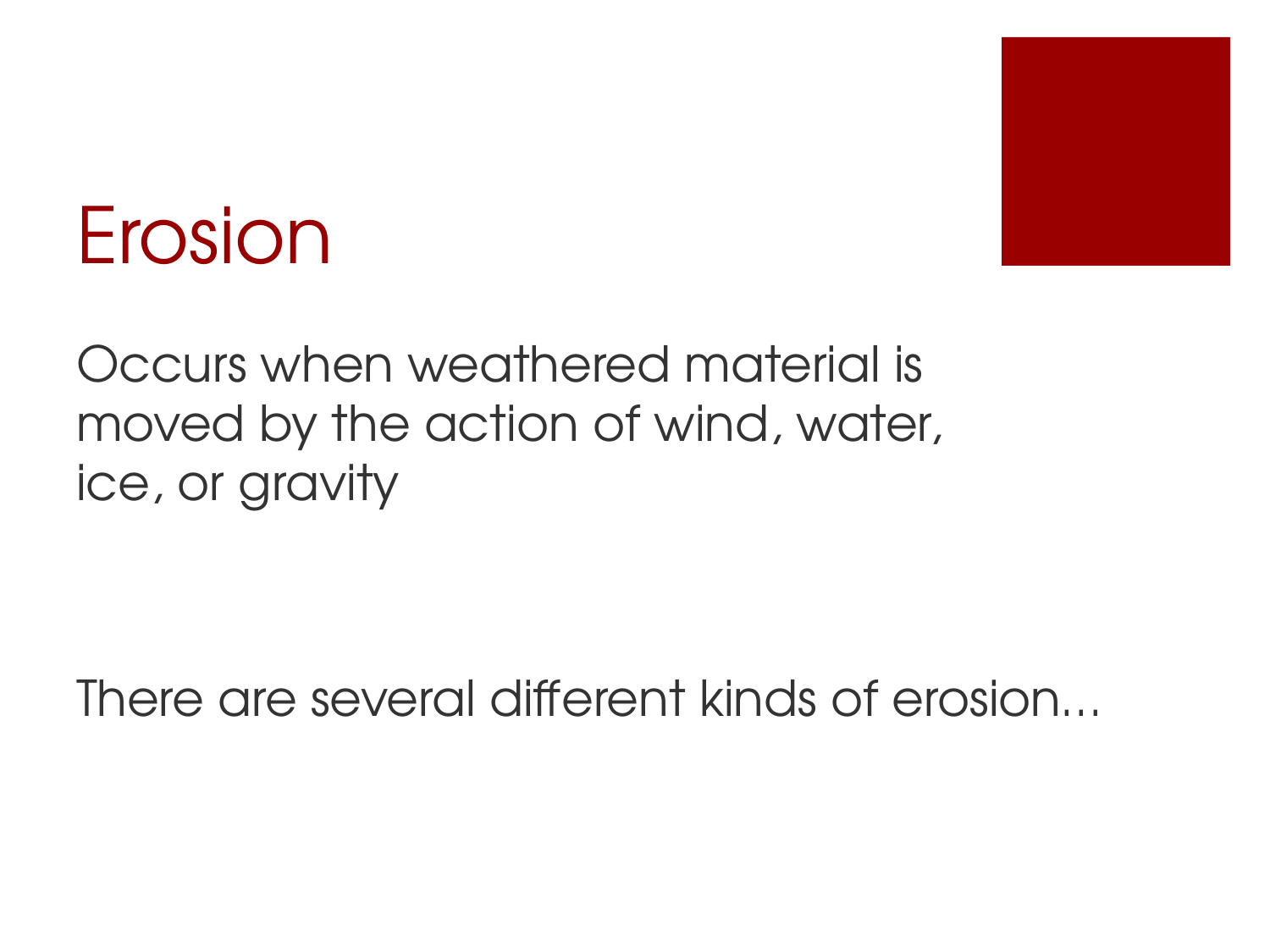

# Erosion
Occurs when weathered material is moved by the action of wind, water, ice, or gravity
There are several different kinds of erosion…